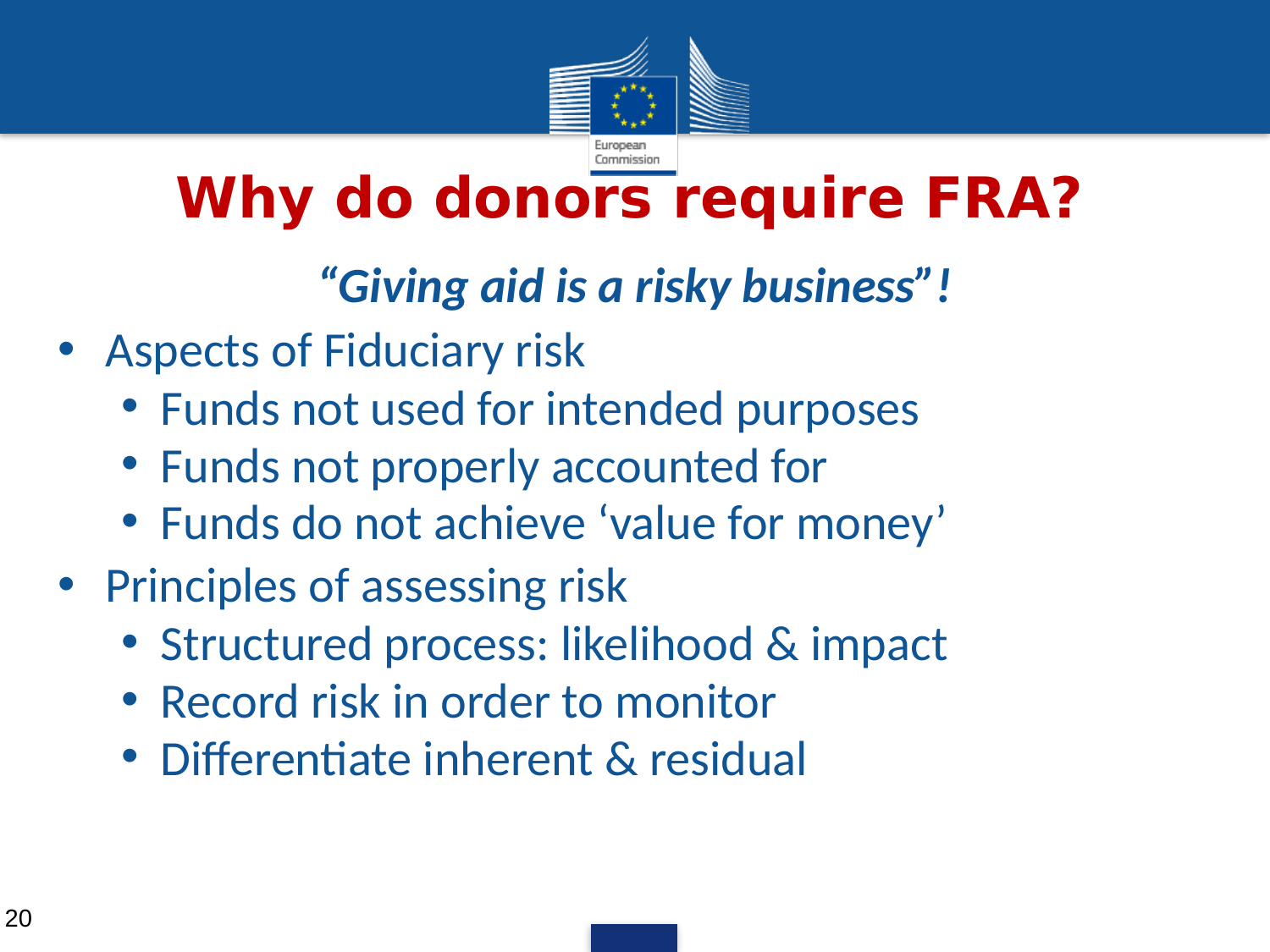

# Why do donors require FRA?
“Giving aid is a risky business”!
Aspects of Fiduciary risk
Funds not used for intended purposes
Funds not properly accounted for
Funds do not achieve ‘value for money’
Principles of assessing risk
Structured process: likelihood & impact
Record risk in order to monitor
Differentiate inherent & residual

20